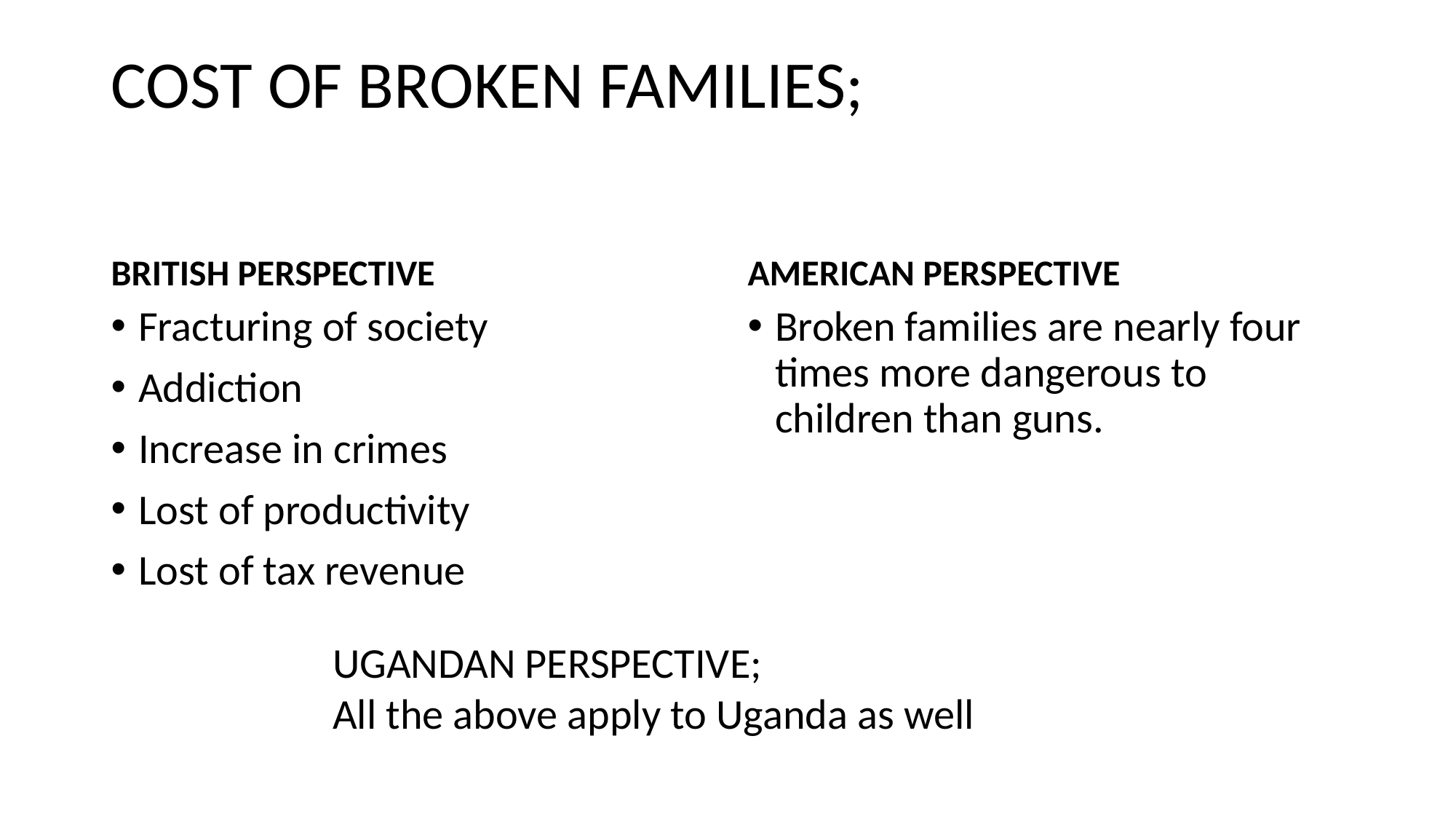

# COST OF BROKEN FAMILIES;
BRITISH PERSPECTIVE
AMERICAN PERSPECTIVE
Fracturing of society
Addiction
Increase in crimes
Lost of productivity
Lost of tax revenue
Broken families are nearly four times more dangerous to children than guns.
UGANDAN PERSPECTIVE;
All the above apply to Uganda as well